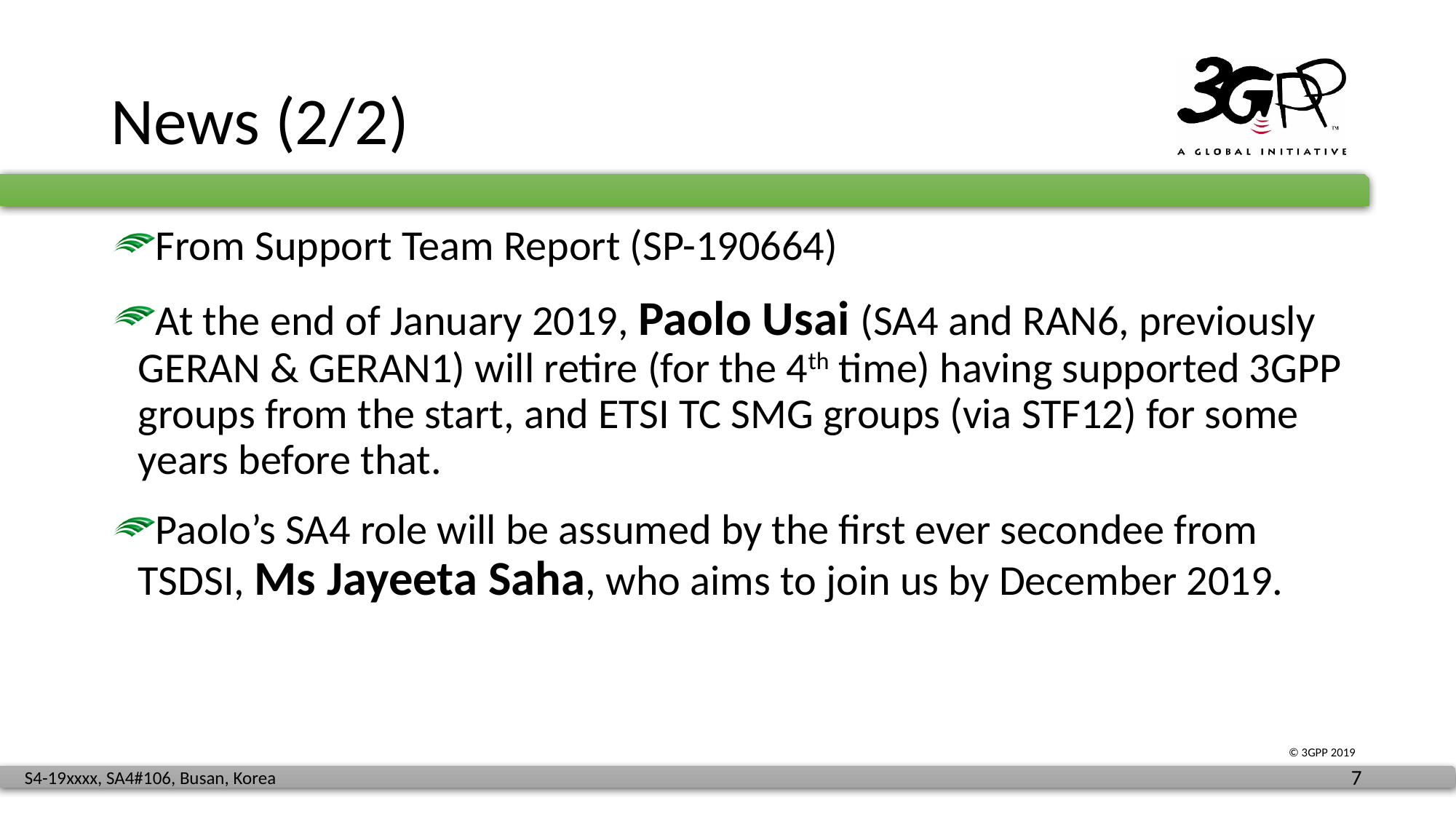

# News (2/2)
From Support Team Report (SP-190664)
At the end of January 2019, Paolo Usai (SA4 and RAN6, previously GERAN & GERAN1) will retire (for the 4th time) having supported 3GPP groups from the start, and ETSI TC SMG groups (via STF12) for some years before that.
Paolo’s SA4 role will be assumed by the first ever secondee from TSDSI, Ms Jayeeta Saha, who aims to join us by December 2019.